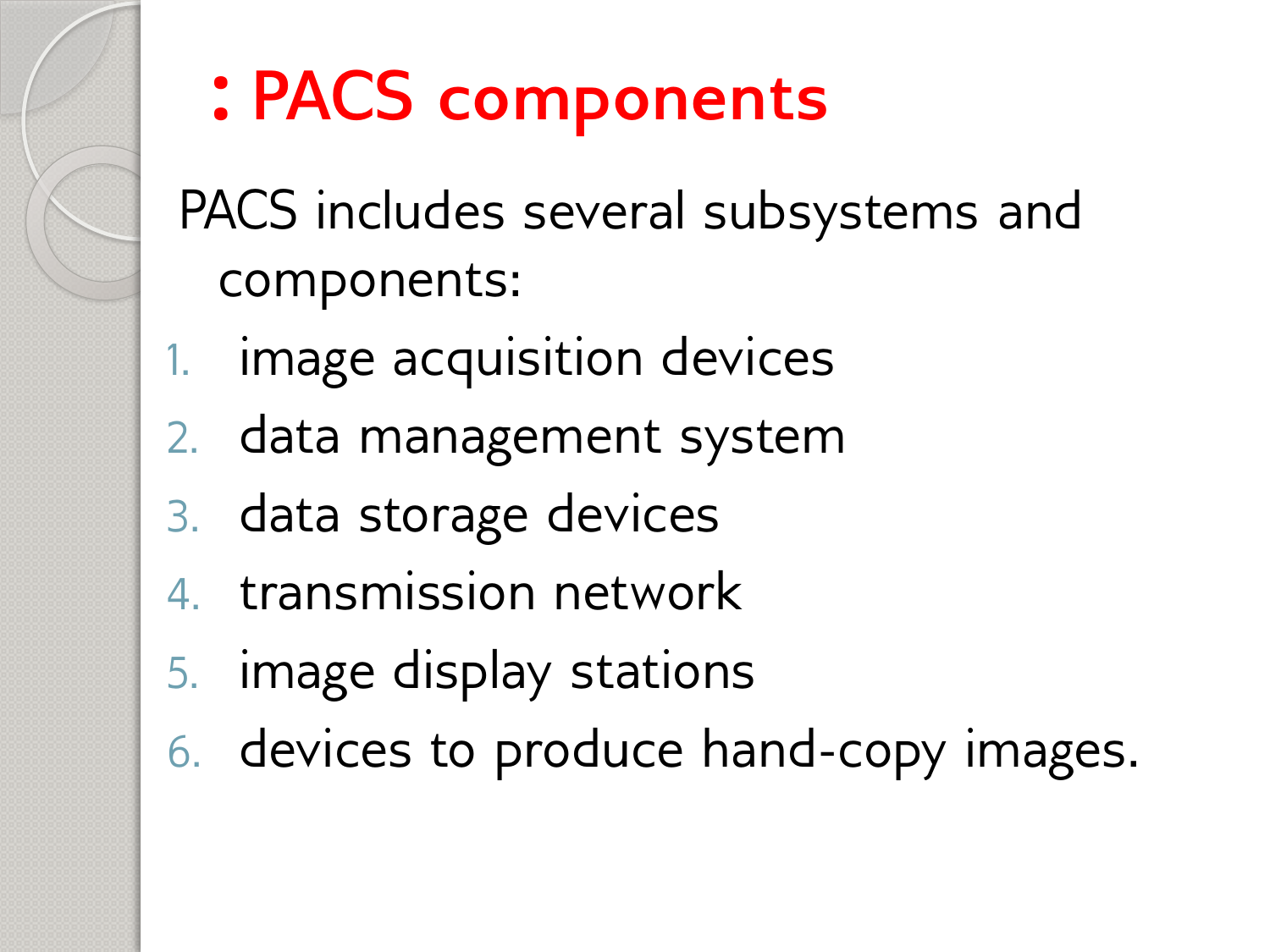

PACS components :
PACS includes several subsystems and components:
image acquisition devices
data management system
data storage devices
transmission network
image display stations
devices to produce hand-copy images.